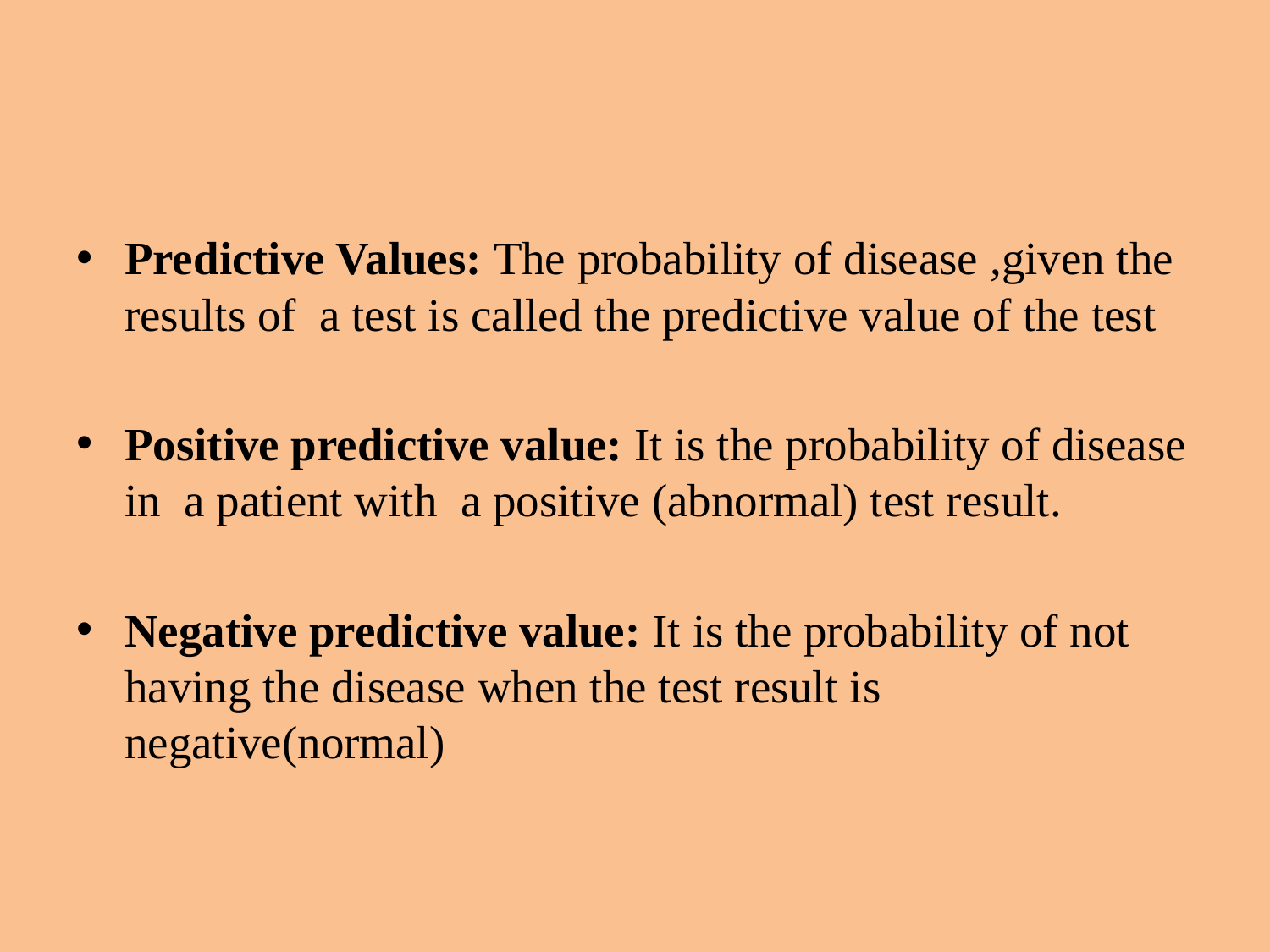

#
Predictive Values: The probability of disease ,given the results of  a test is called the predictive value of the test

Positive predictive value: It is the probability of disease in  a patient with  a positive (abnormal) test result.

Negative predictive value: It is the probability of not having the disease when the test result is negative(normal)